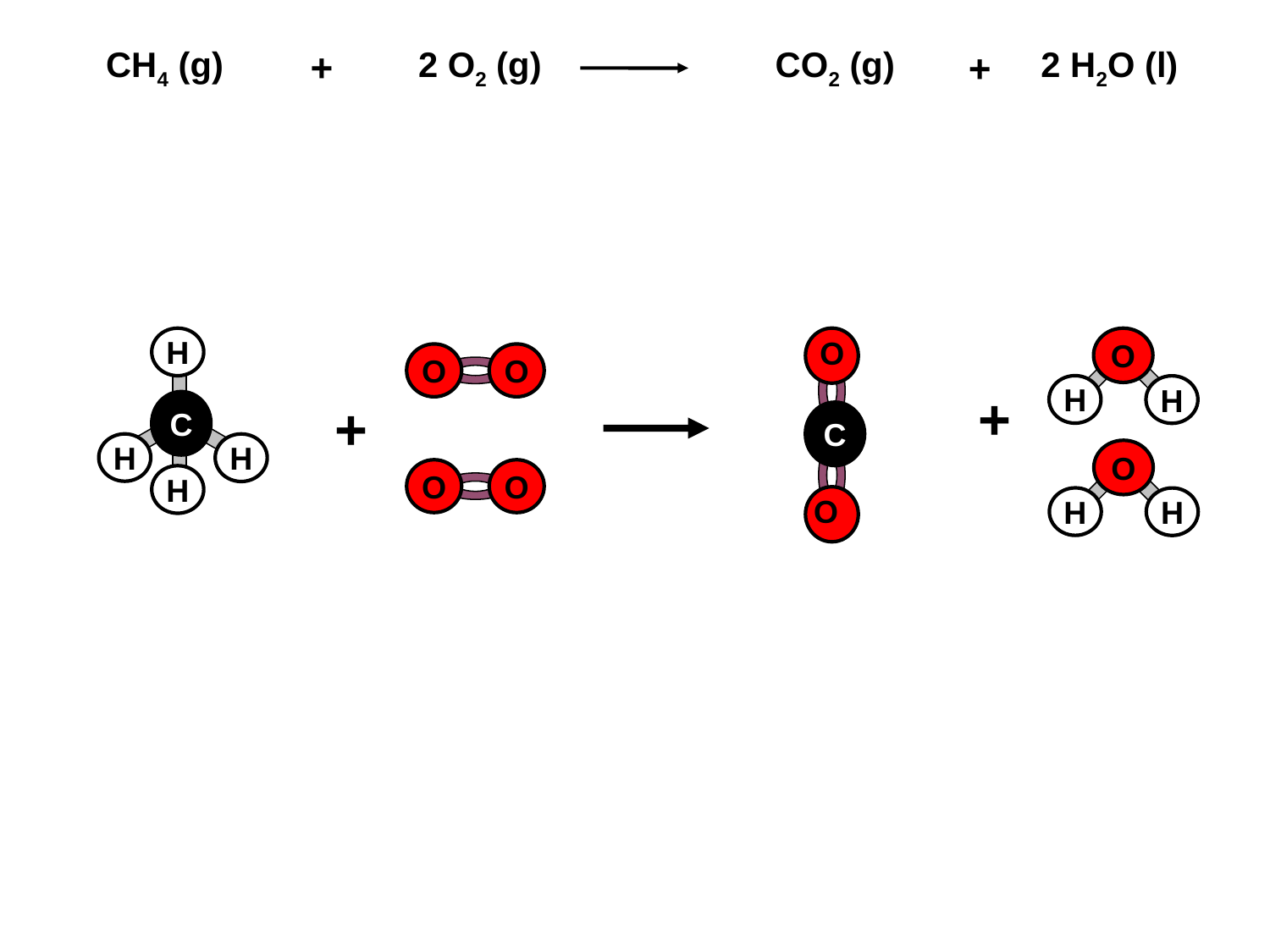

CH4 (g)                    2 O2 (g)                        CO2 (g)               2 H2O (l)
+
+

   CH4 (g)                    2 O2 (g)                        CO2 (g)             2 H2O (l)

     De molecuulverhouding waarin de stoffen reageren en ontstaan is:
        1		:	2	     :	          1		:	2

1x12,01	         4x16,00                     1x12,01                2x16,00
4x  1,008                                                         2x16,00                4x  1,008

H
O
H

H
O
O

O

+

+
C
C

H

H
O
H

H

O

O

H
O